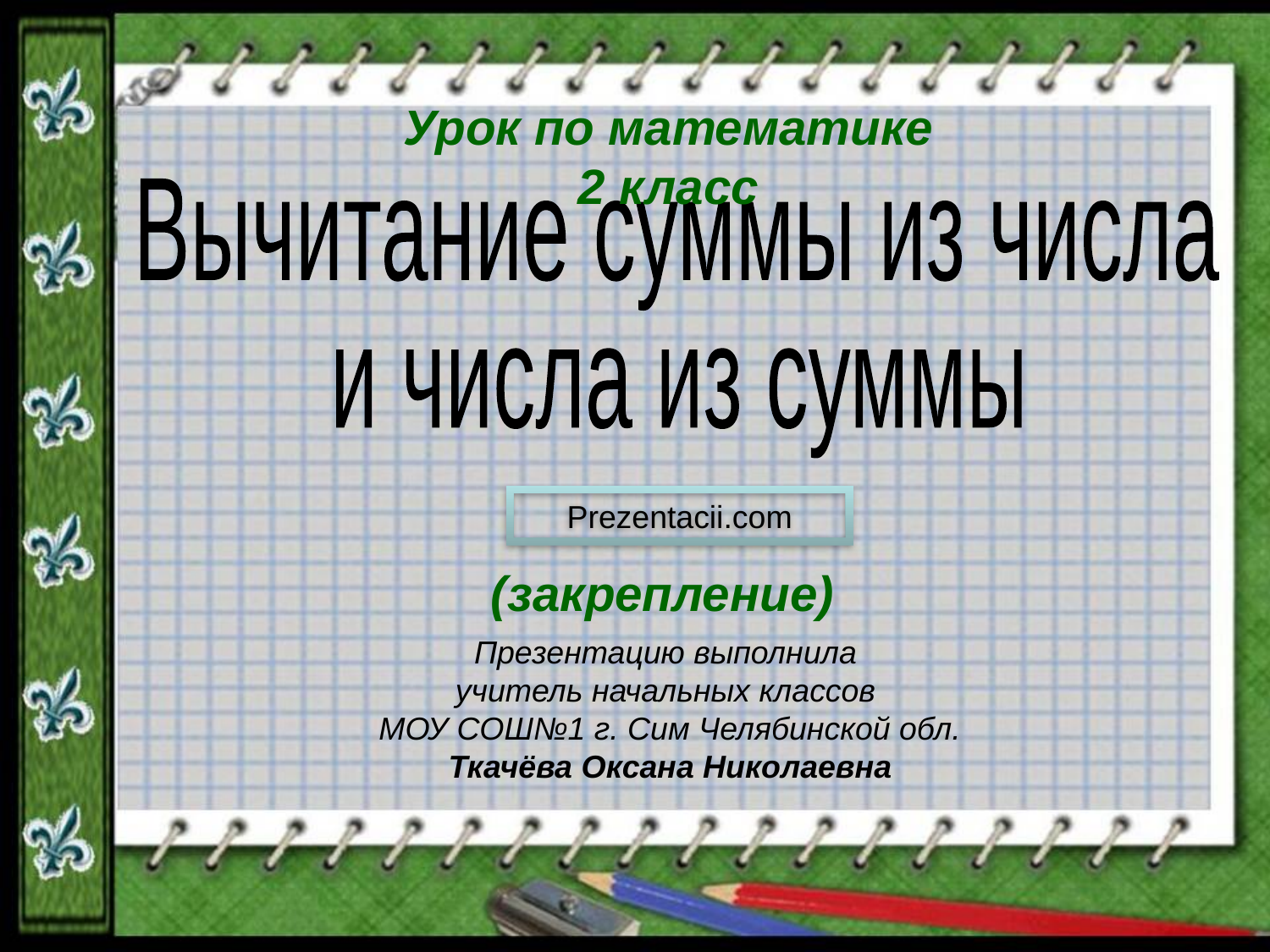

Урок по математике
2 класс
Вычитание суммы из числа
и числа из суммы
Prezentacii.com
(закрепление)
Презентацию выполнила
учитель начальных классов
МОУ СОШ№1 г. Сим Челябинской обл. Ткачёва Оксана Николаевна